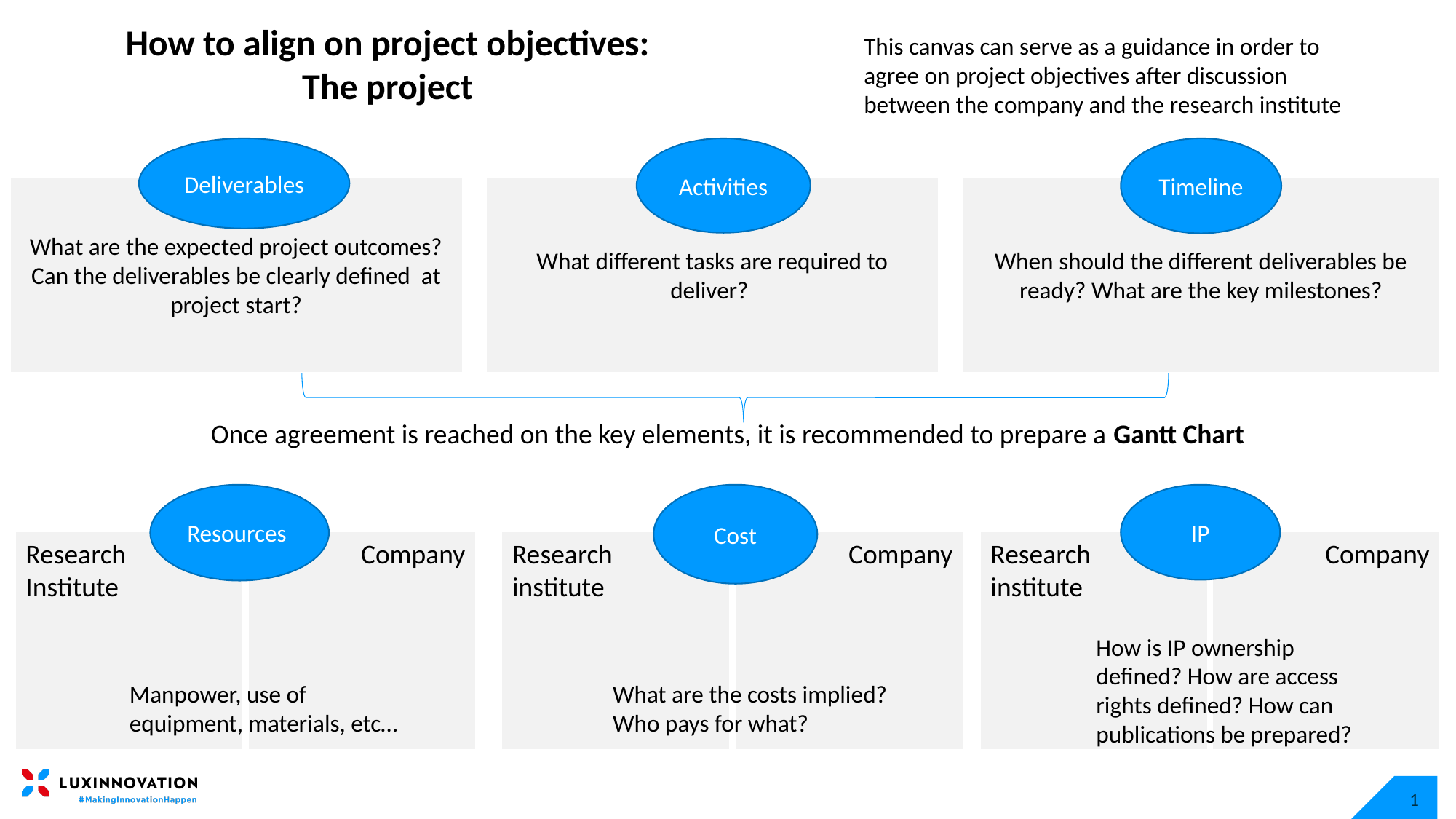

How to align on project objectives:
The project
This canvas can serve as a guidance in order to agree on project objectives after discussion between the company and the research institute

Once agreement is reached on the key elements, it is recommended to prepare a Gantt Chart
Deliverables
Activities
Timeline
What are the expected project outcomes? Can the deliverables be clearly defined  at project start?
What different tasks are required to deliver?
When should the different deliverables be ready? What are the key milestones?
Resources
Cost
IP
Research
Institute

          Company

Research
institute

          Company
Research
institute

          Company
How is IP ownership defined? How are access rights defined? How can publications be prepared?

Manpower, use of equipment, materials, etc…

What are the costs implied? Who pays for what?

1